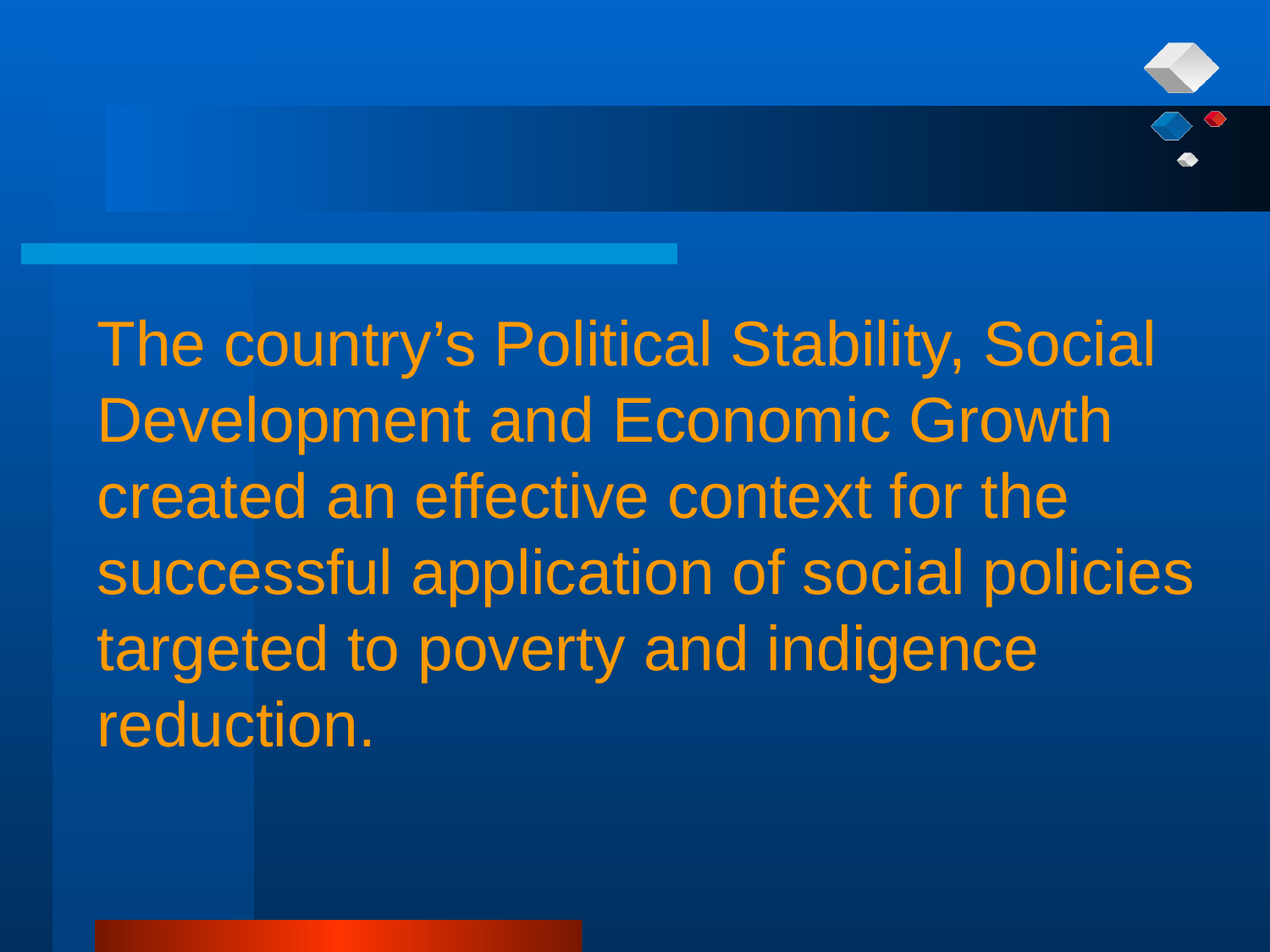

The country’s Political Stability, Social Development and Economic Growth created an effective context for the successful application of social policies targeted to poverty and indigence reduction.